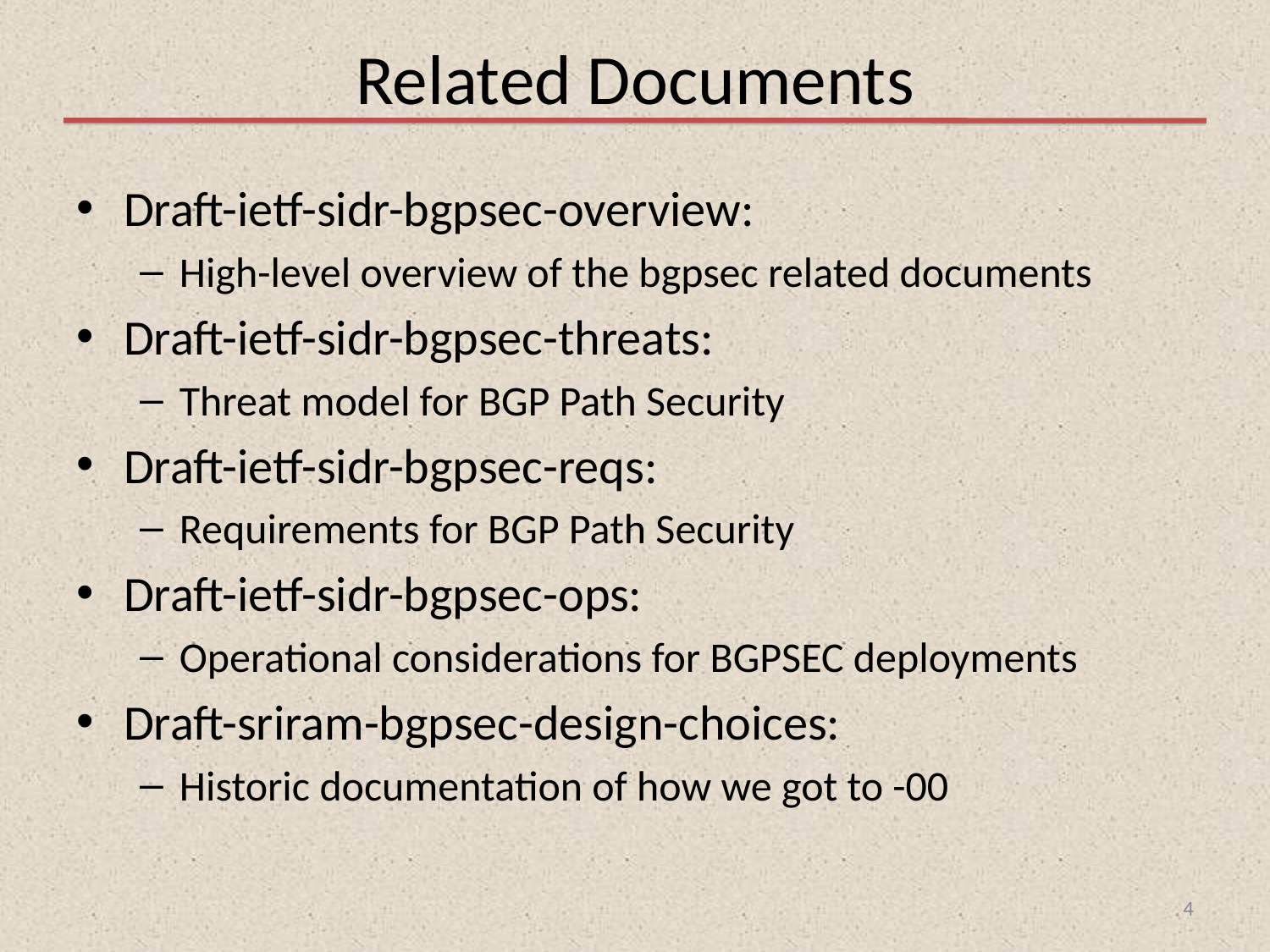

# Related Documents
Draft-ietf-sidr-bgpsec-overview:
High-level overview of the bgpsec related documents
Draft-ietf-sidr-bgpsec-threats:
Threat model for BGP Path Security
Draft-ietf-sidr-bgpsec-reqs:
Requirements for BGP Path Security
Draft-ietf-sidr-bgpsec-ops:
Operational considerations for BGPSEC deployments
Draft-sriram-bgpsec-design-choices:
Historic documentation of how we got to -00

4